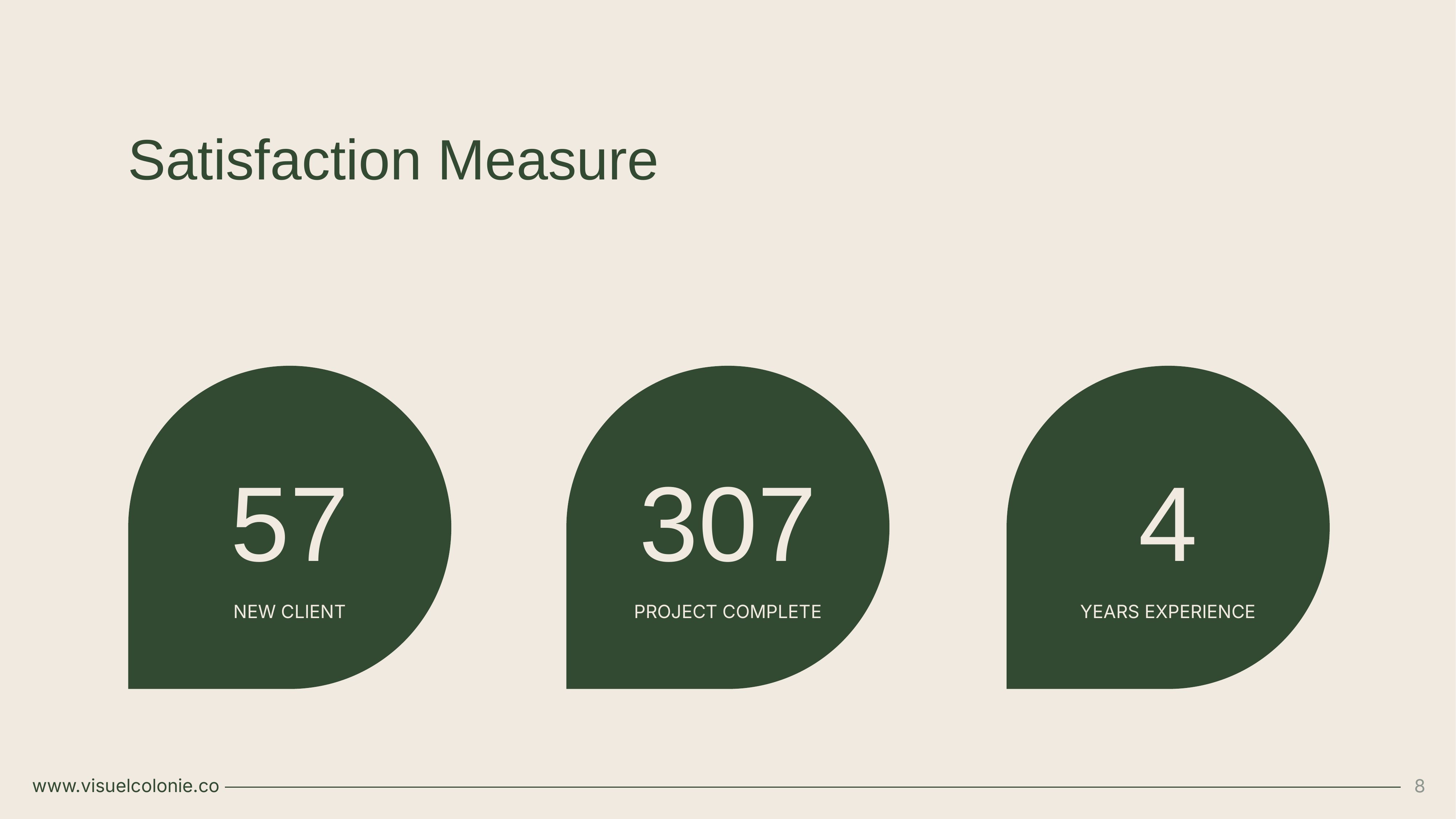

Satisfaction Measure

57
307
4
NEW CLIENT
PROJECT COMPLETE
YEARS EXPERIENCE
www.visuelcolonie.co
8